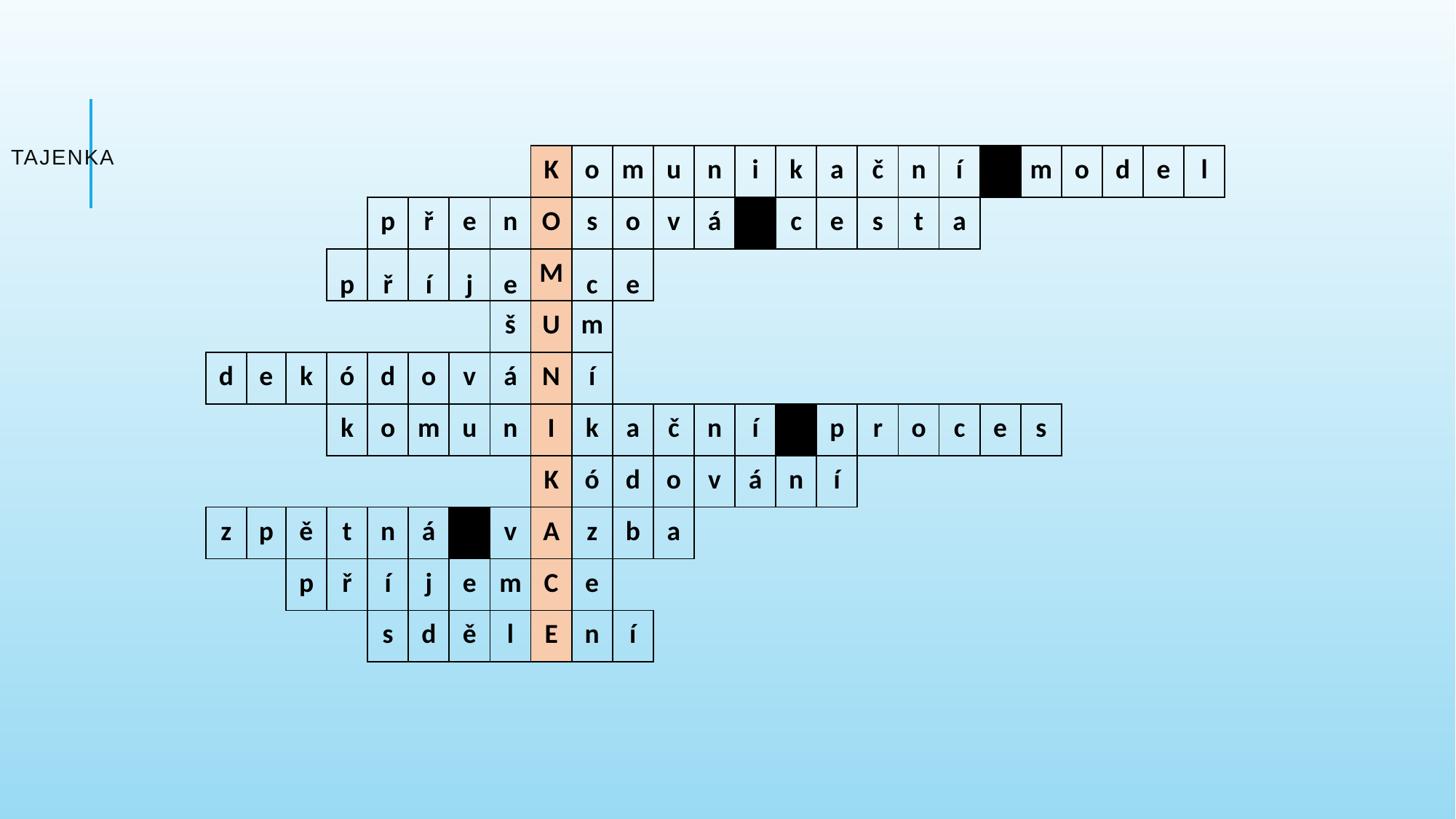

Tajenka
|  |  |  |  |  |  |  |  |  |  |  |  |  |  |  |  |  |  |  |  |  |  |  |  |  |  |  |
| --- | --- | --- | --- | --- | --- | --- | --- | --- | --- | --- | --- | --- | --- | --- | --- | --- | --- | --- | --- | --- | --- | --- | --- | --- | --- | --- |
|  |  |  |  |  |  |  |  |  | K | o | m | u | n | i | k | a | č | n | í |  | m | o | d | e | l |  |
|  |  |  |  |  | p | ř | e | n | O | s | o | v | á |  | c | e | s | t | a |  |  |  |  |  |  |  |
|  |  |  |  | p | ř | í | j | e | M | c | e |  |  |  |  |  |  |  |  |  |  |  |  |  |  |  |
|  |  |  |  |  |  |  |  | š | U | m |  |  |  |  |  |  |  |  |  |  |  |  |  |  |  |  |
|  | d | e | k | ó | d | o | v | á | N | í |  |  |  |  |  |  |  |  |  |  |  |  |  |  |  |  |
|  |  |  |  | k | o | m | u | n | I | k | a | č | n | í |  | p | r | o | c | e | s |  |  |  |  |  |
|  |  |  |  |  |  |  |  |  | K | ó | d | o | v | á | n | í |  |  |  |  |  |  |  |  |  |  |
|  | z | p | ě | t | n | á |  | v | A | z | b | a |  |  |  |  |  |  |  |  |  |  |  |  |  |  |
|  |  |  | p | ř | í | j | e | m | C | e |  |  |  |  |  |  |  |  |  |  |  |  |  |  |  |  |
|  |  |  |  |  | s | d | ě | l | E | n | í |  |  |  |  |  |  |  |  |  |  |  |  |  |  |  |
|  |  |  |  |  |  |  |  |  |  |  |  |  |  |  |  |  |  |  |  |  |  |  |  |  |  |  |